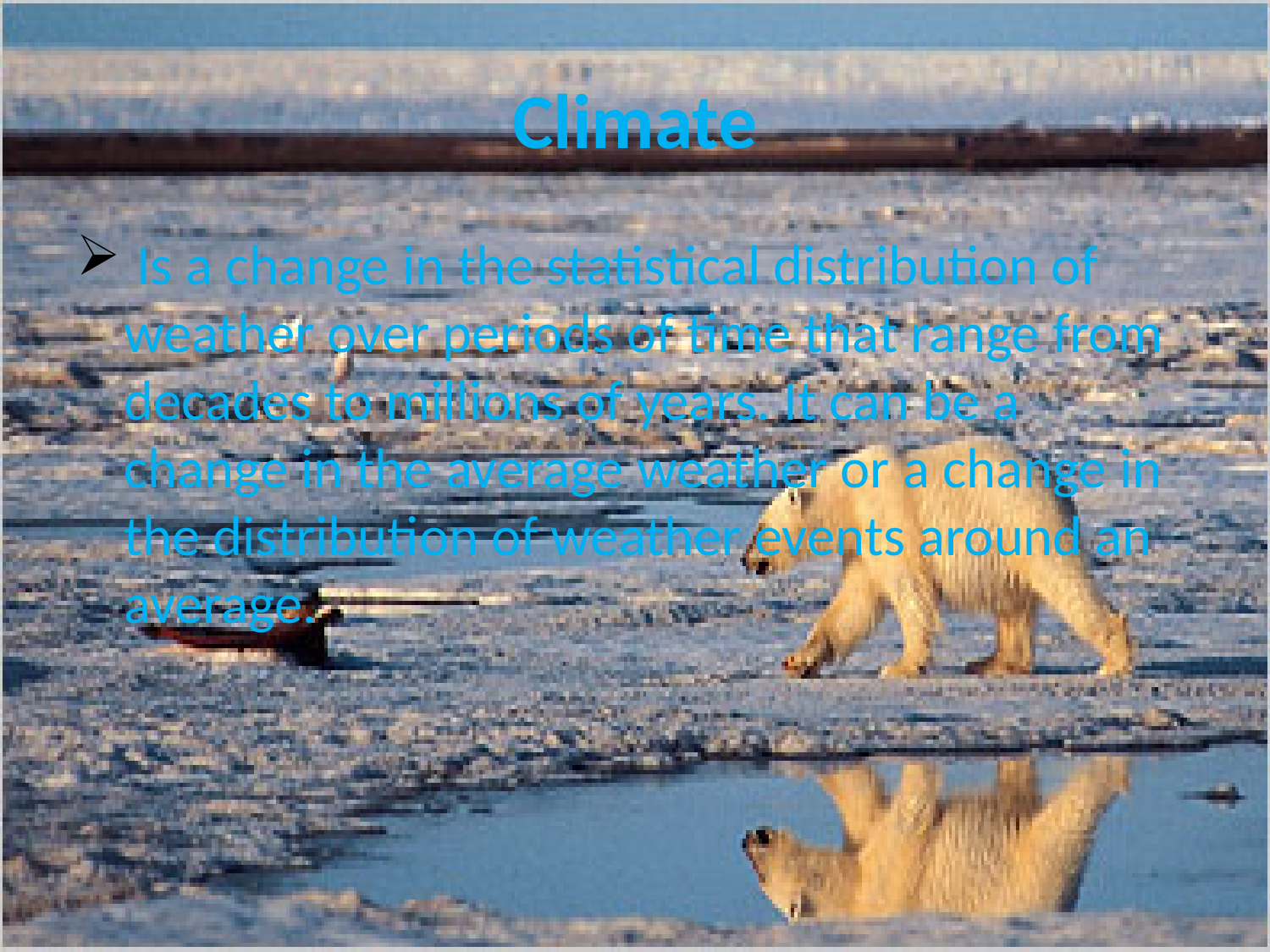

# Climate
 Is a change in the statistical distribution of weather over periods of time that range from decades to millions of years. It can be a change in the average weather or a change in the distribution of weather events around an average.